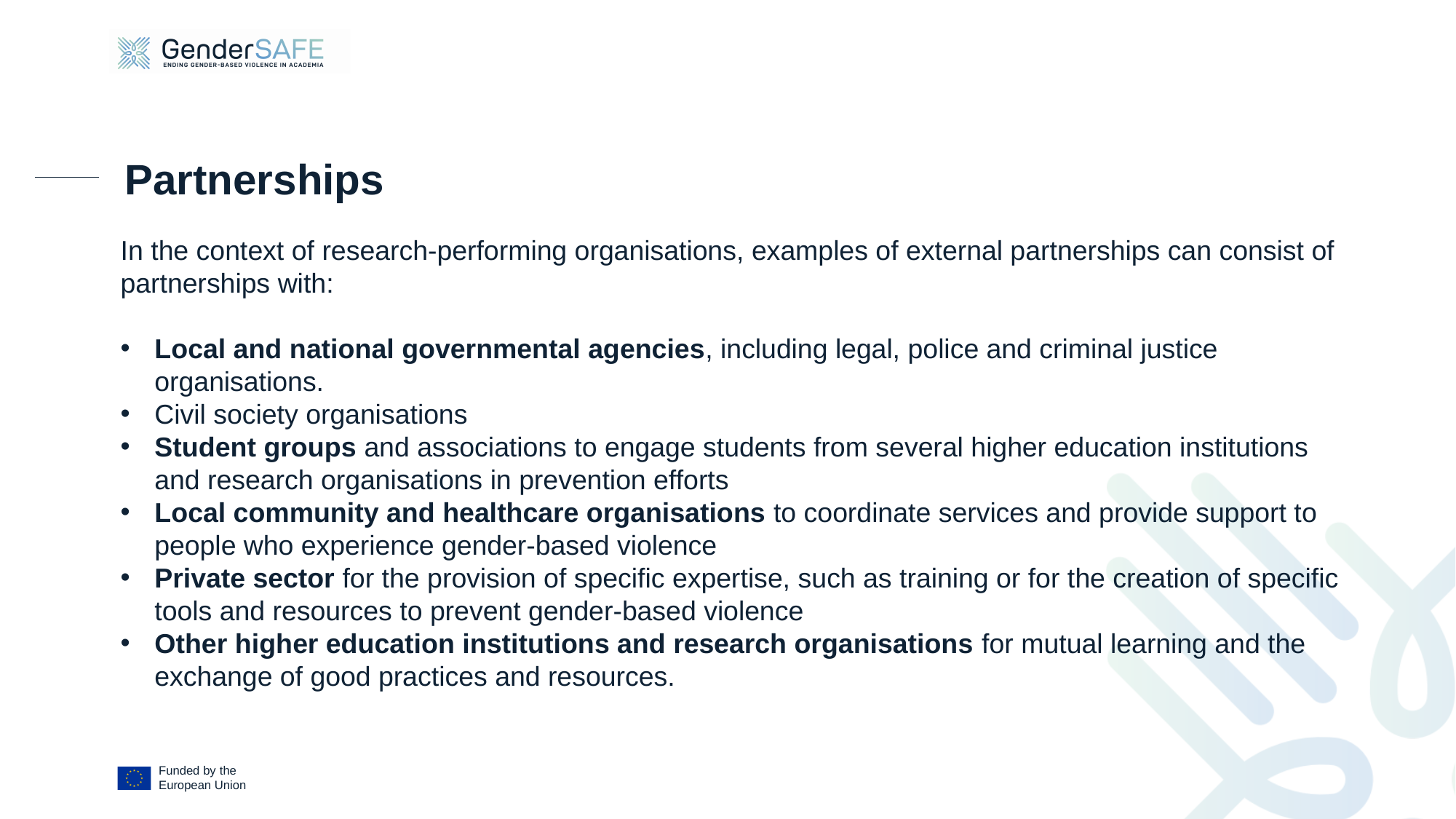

# Partnerships
In the context of research-performing organisations, examples of external partnerships can consist of partnerships with:

Local and national governmental agencies, including legal, police and criminal justice organisations.
Civil society organisations
Student groups and associations to engage students from several higher education institutions and research organisations in prevention efforts
Local community and healthcare organisations to coordinate services and provide support to people who experience gender-based violence
Private sector for the provision of specific expertise, such as training or for the creation of specific tools and resources to prevent gender-based violence
Other higher education institutions and research organisations for mutual learning and the exchange of good practices and resources.